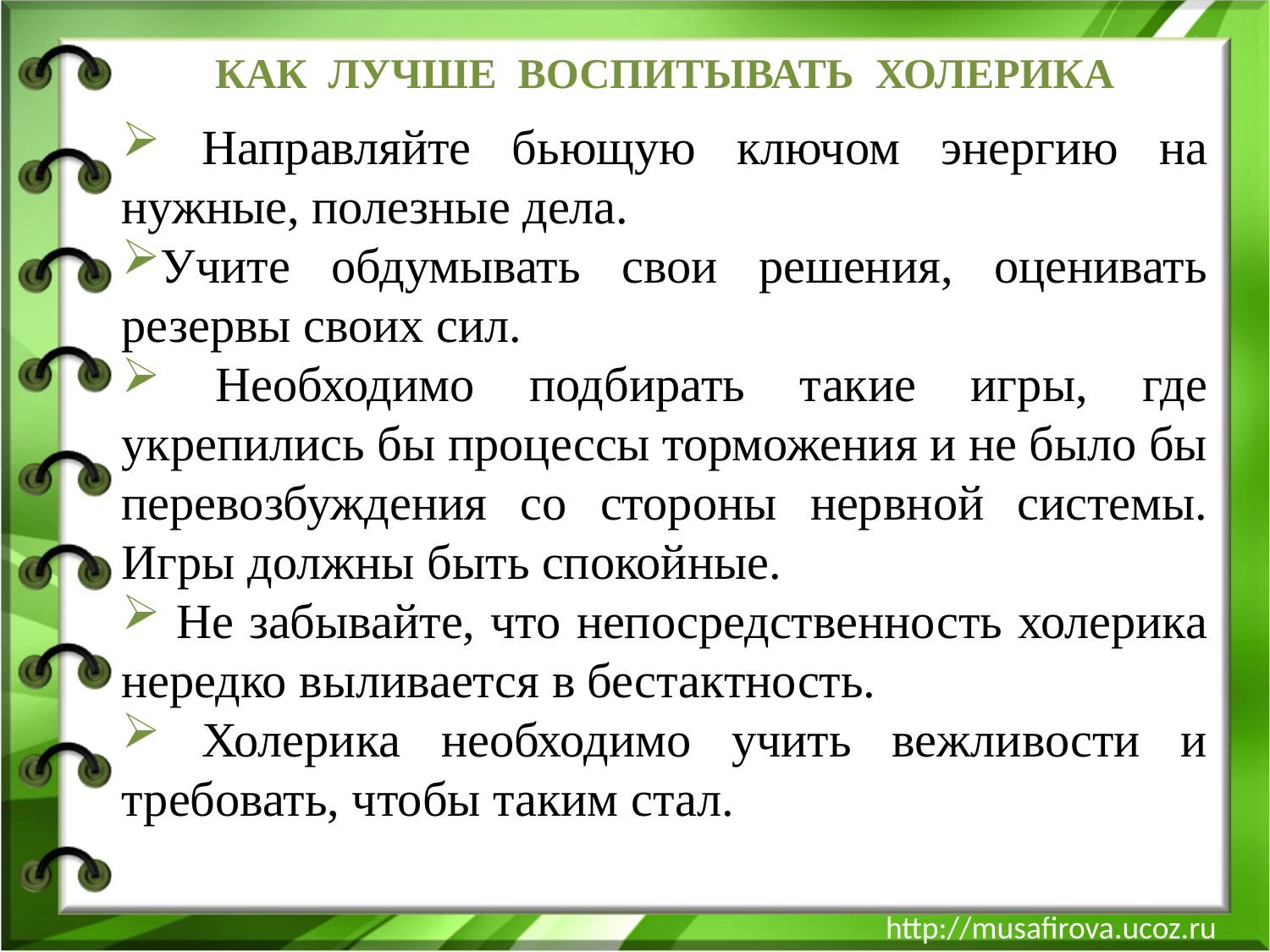

КАК  ЛУЧШЕ  ВОСПИТЫВАТЬ  ХОЛЕРИКА
 Направляйте бьющую ключом энергию на нужные, полезные дела.
Учите обдумывать свои решения, оценивать резервы своих сил.
 Необходимо подбирать такие игры, где укрепились бы процессы торможения и не было бы перевозбуждения со стороны нервной системы. Игры должны быть спокойные.
 Не забывайте, что непосредственность холерика нередко выливается в бестактность.
 Холерика необходимо учить вежливости и требовать, чтобы таким стал.